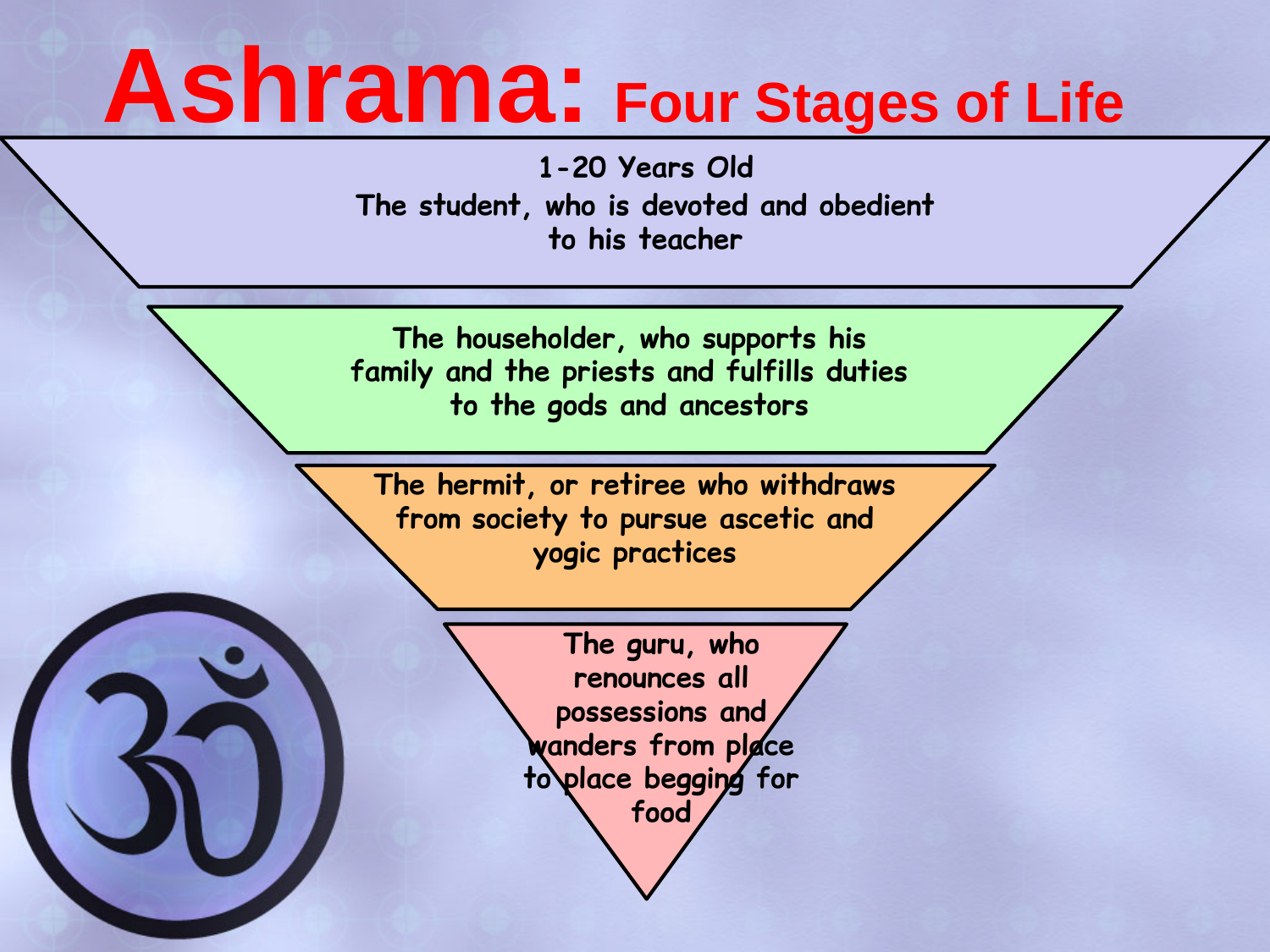

Ashrama: Four Stages of Life

1-20 Years Old
The student, who is devoted and obedient to his teacher

The householder, who supports his family and the priests and fulfills duties to the gods and ancestors

The hermit, or retiree who withdraws from society to pursue ascetic and yogic practices

The guru, who renounces all possessions and wanders from place to place begging for food